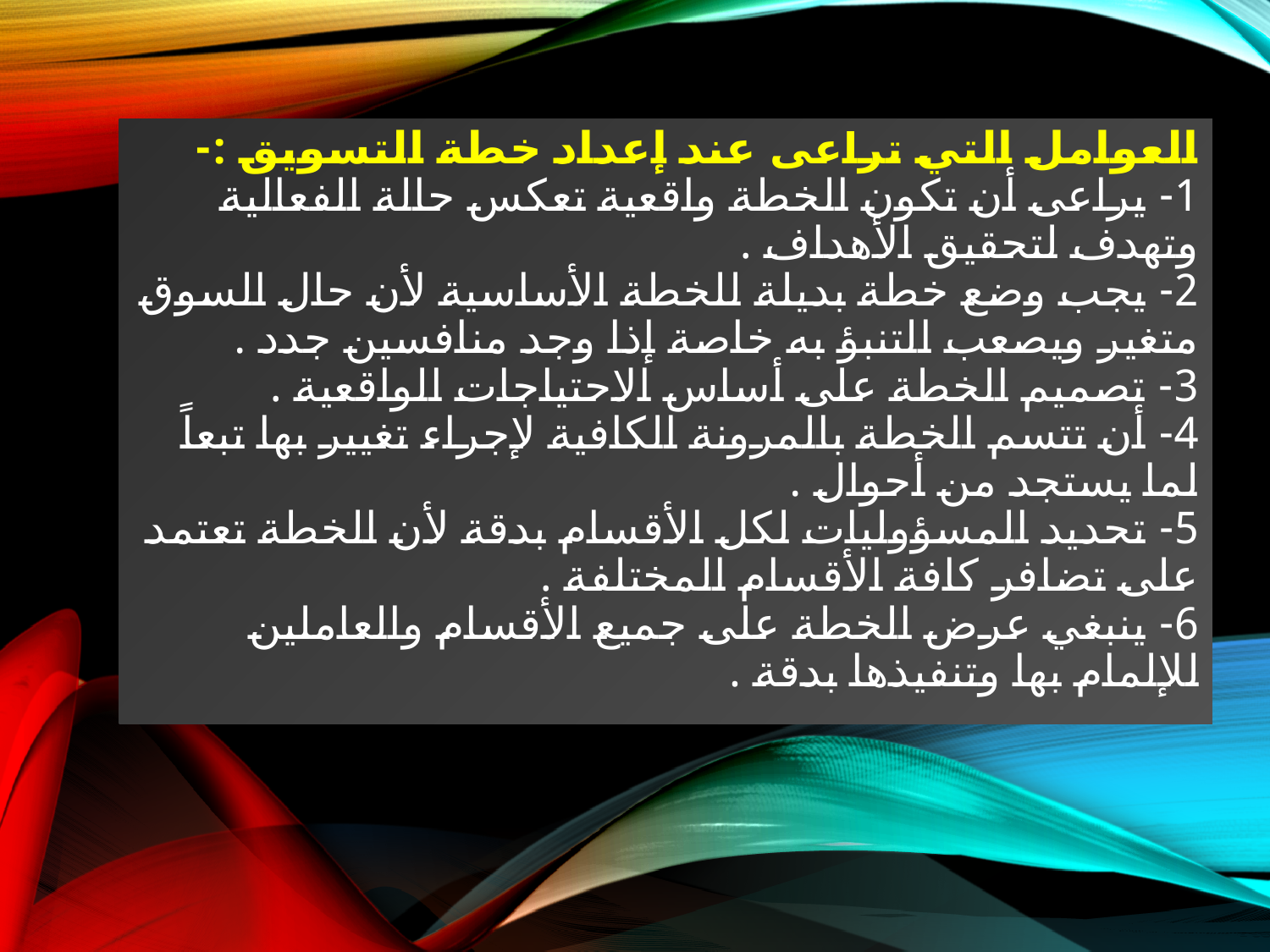

# العوامل التي تراعى عند إعداد خطة التسويق :- 1- يراعى أن تكون الخطة واقعية تعكس حالة الفعالية وتهدف لتحقيق الأهداف . 2- يجب وضع خطة بديلة للخطة الأساسية لأن حال السوق متغير ويصعب التنبؤ به خاصة إذا وجد منافسين جدد . 3- تصميم الخطة على أساس الاحتياجات الواقعية . 4- أن تتسم الخطة بالمرونة الكافية لإجراء تغيير بها تبعاً لما يستجد من أحوال . 5- تحديد المسؤوليات لكل الأقسام بدقة لأن الخطة تعتمد على تضافر كافة الأقسام المختلفة . 6- ينبغي عرض الخطة على جميع الأقسام والعاملين للإلمام بها وتنفيذها بدقة .